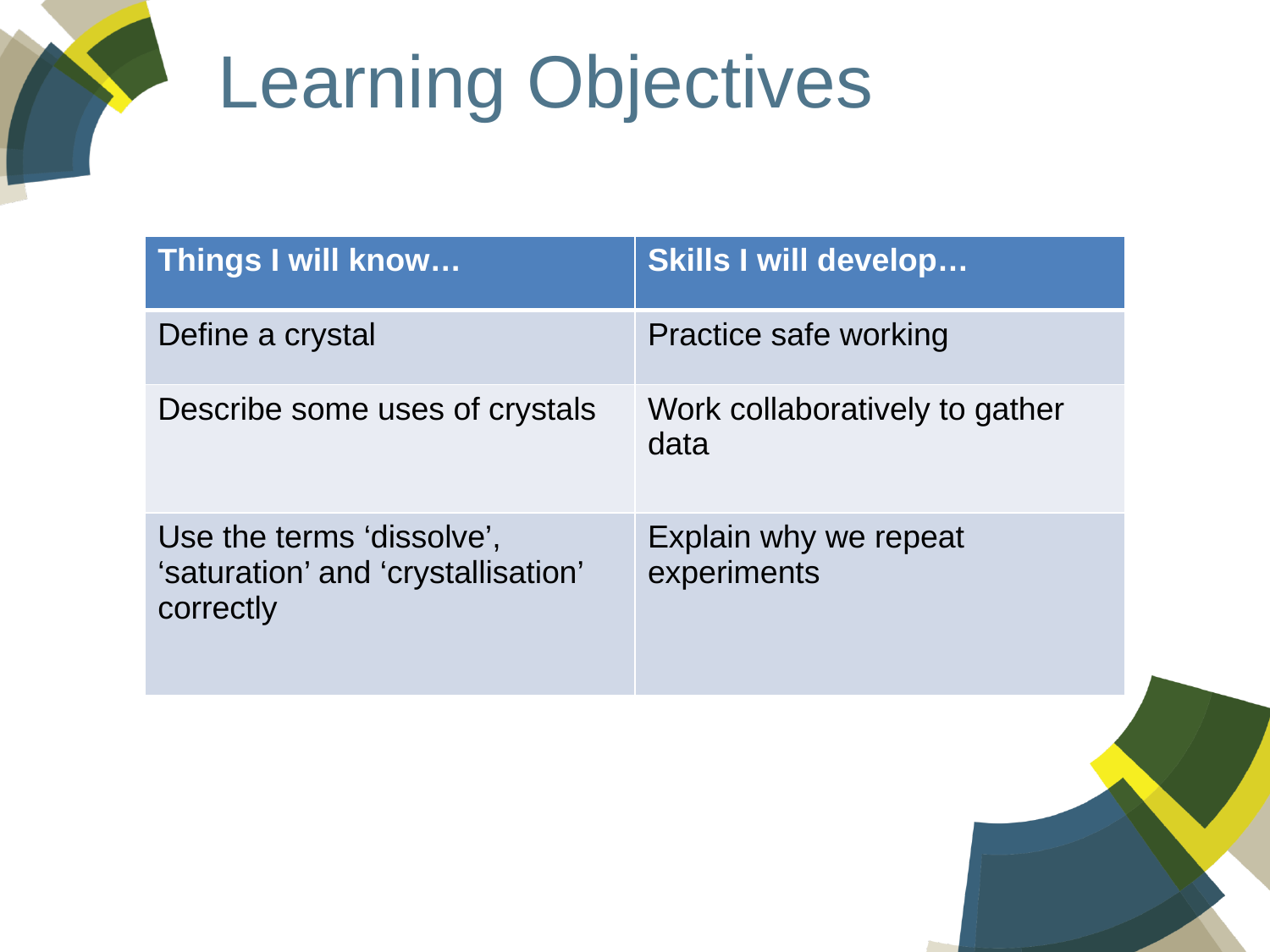

# Learning Objectives
| Things I will know… | Skills I will develop… |
| --- | --- |
| Define a crystal | Practice safe working |
| Describe some uses of crystals | Work collaboratively to gather data |
| Use the terms ‘dissolve’, ‘saturation’ and ‘crystallisation’ correctly | Explain why we repeat experiments |